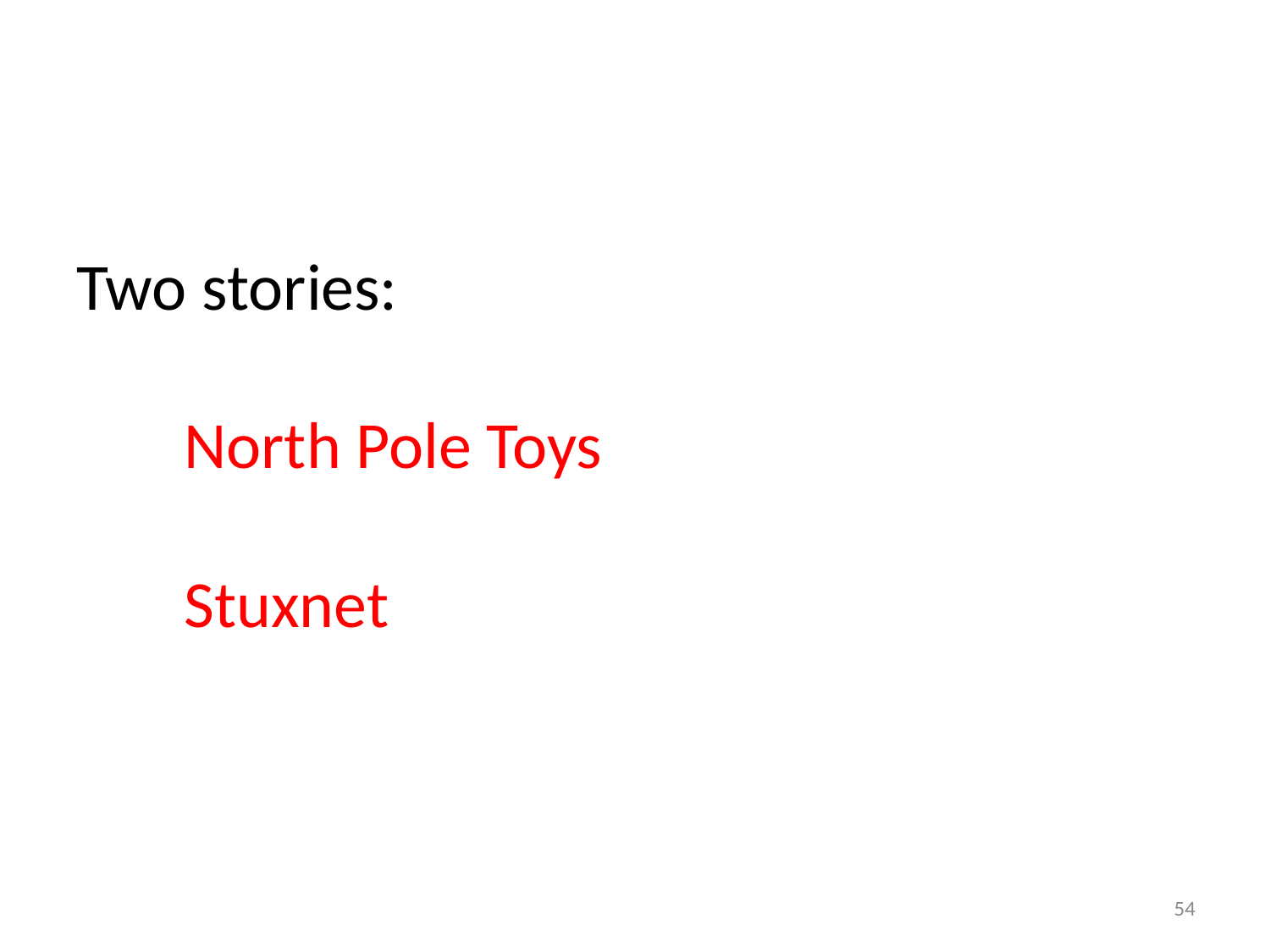

# Two stories: North Pole Toys Stuxnet
54